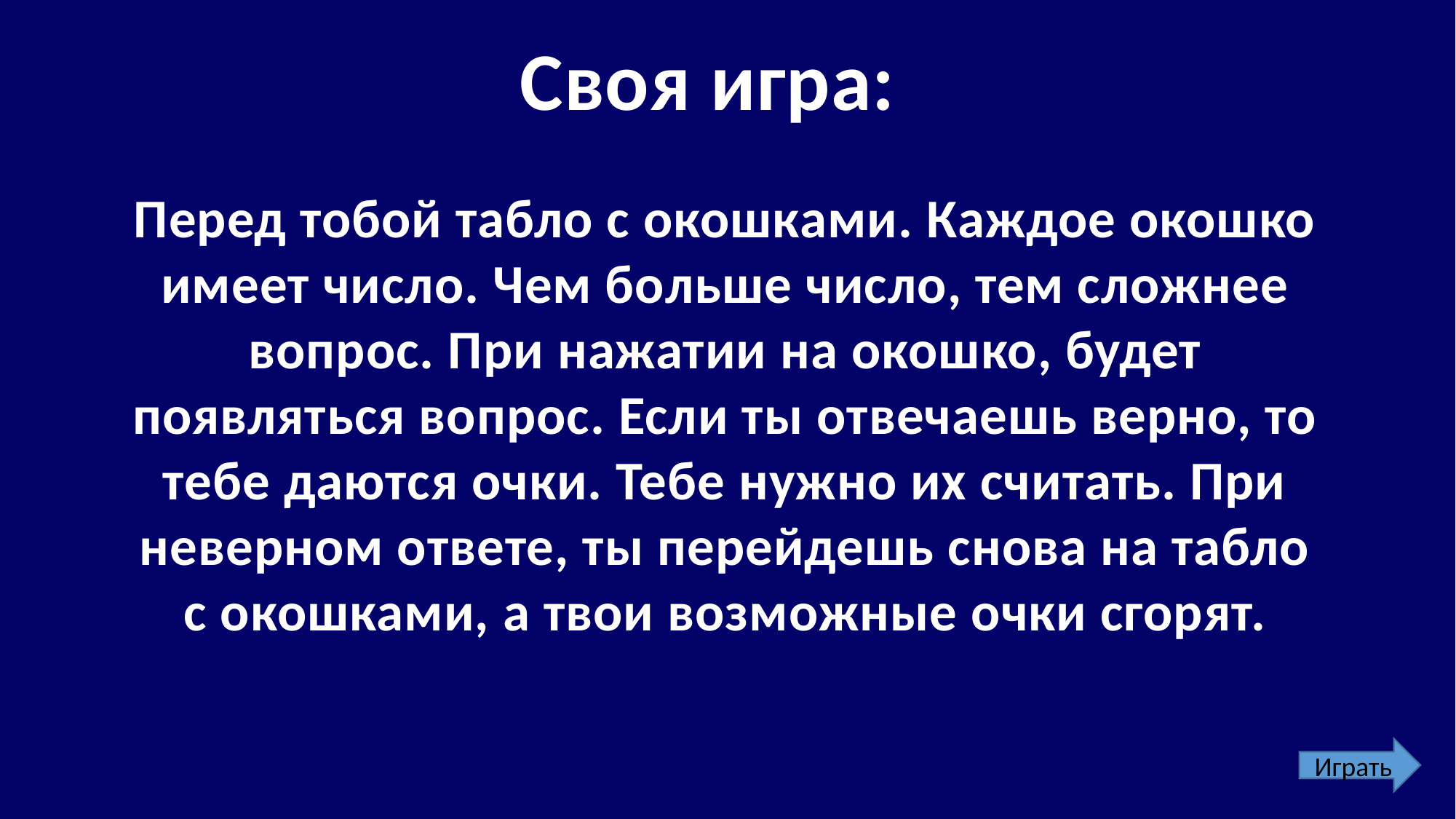

Своя игра:
Перед тобой табло с окошками. Каждое окошко имеет число. Чем больше число, тем сложнее вопрос. При нажатии на окошко, будет появляться вопрос. Если ты отвечаешь верно, то тебе даются очки. Тебе нужно их считать. При неверном ответе, ты перейдешь снова на табло с окошками, а твои возможные очки сгорят.
Играть